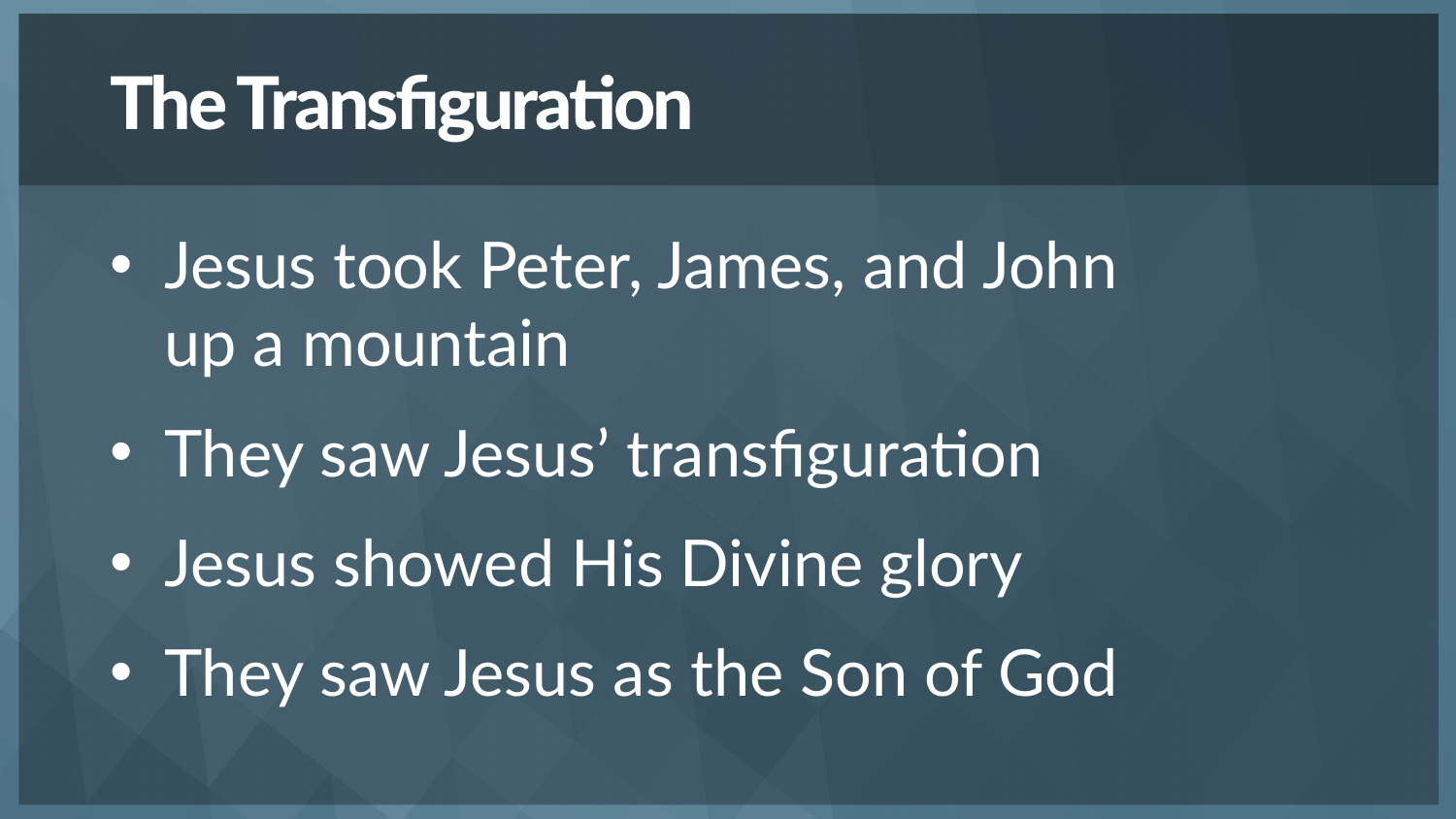

# The Transfiguration
Jesus took Peter, James, and John
up a mountain
They saw Jesus’ transfiguration
Jesus showed His Divine glory
They saw Jesus as the Son of God